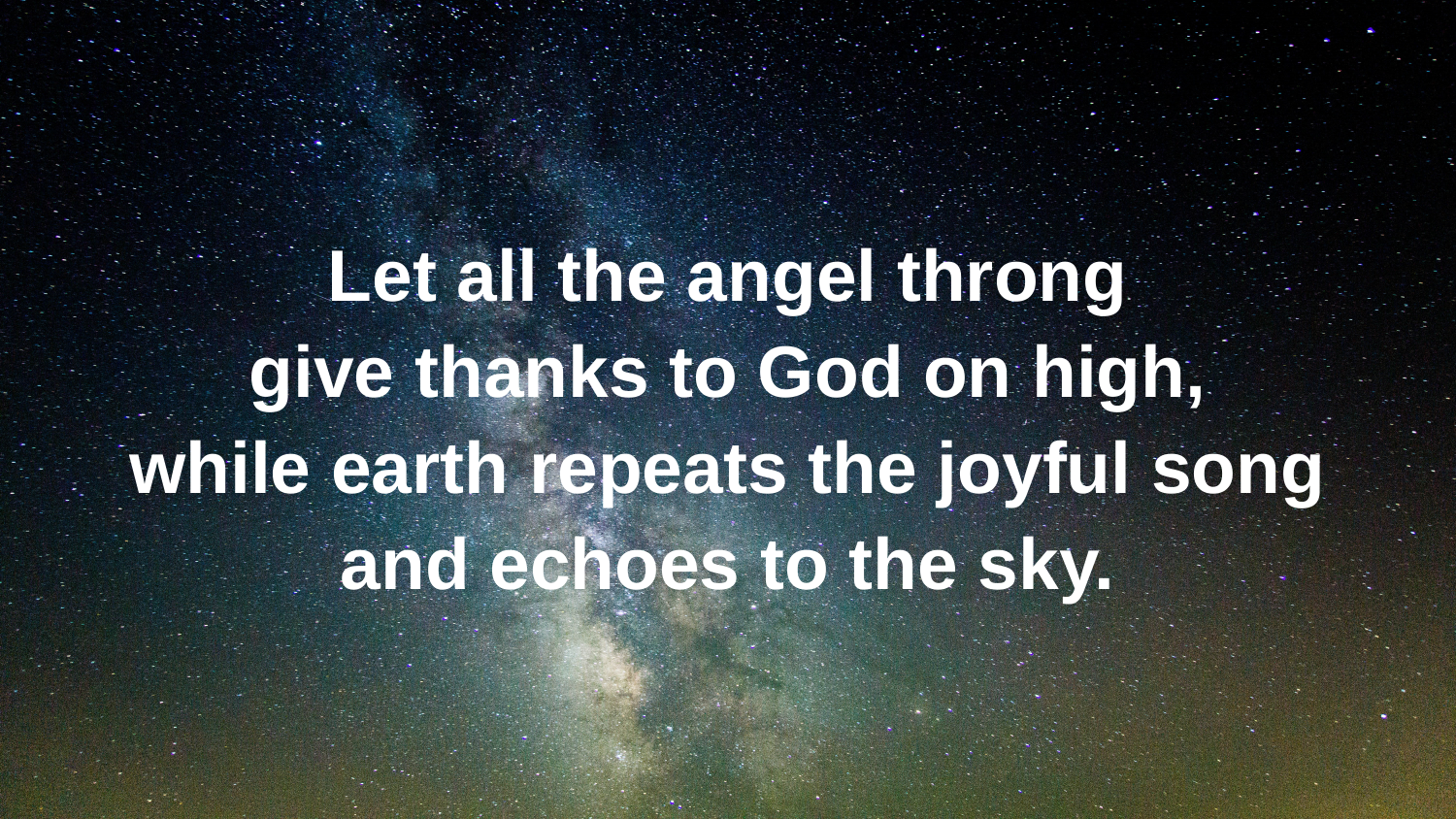

Let all the angel throng
give thanks to God on high,
while earth repeats the joyful song
and echoes to the sky.